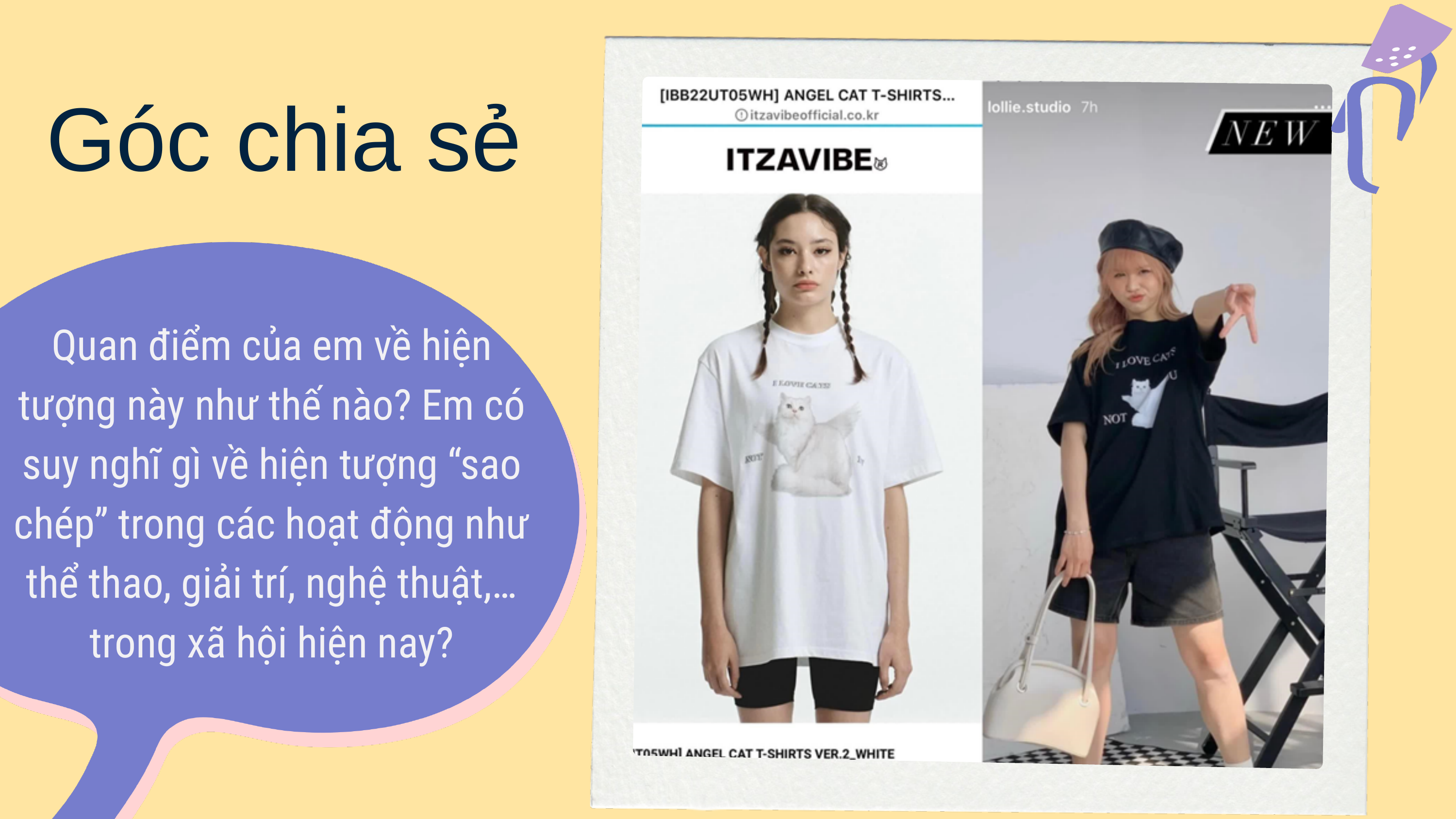

Góc chia sẻ

Quan điểm của em về hiện tượng này như thế nào? Em có suy nghĩ gì về hiện tượng “sao chép” trong các hoạt động như thể thao, giải trí, nghệ thuật,… trong xã hội hiện nay?